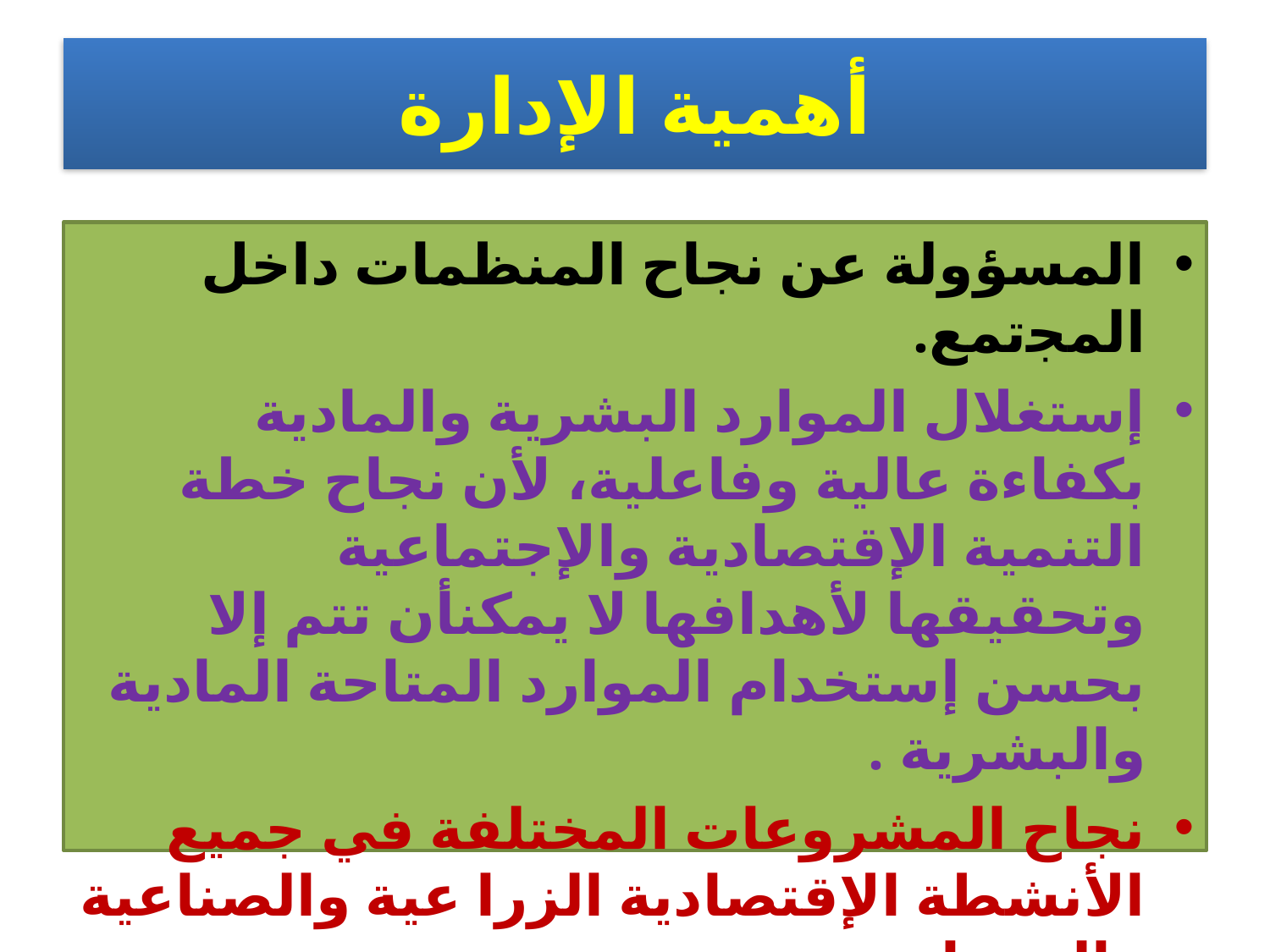

# أهمية الإدارة
المسؤولة عن نجاح المنظمات داخل اﻟﻤﺠتمع.
إستغلال الموارد البشرية والمادية بكفاءة عالية وفاعلية، لأن نجاح خطة التنمية الإقتصادية والإجتماعية وتحقيقها لأهدافها لا يمكنأن تتم إلا بحسن إستخدام الموارد المتاحة المادية والبشرية .
نجاح المشروعات المختلفة في جميع الأنشطة الإقتصادية الزرا عية والصناعية والخدماتية.